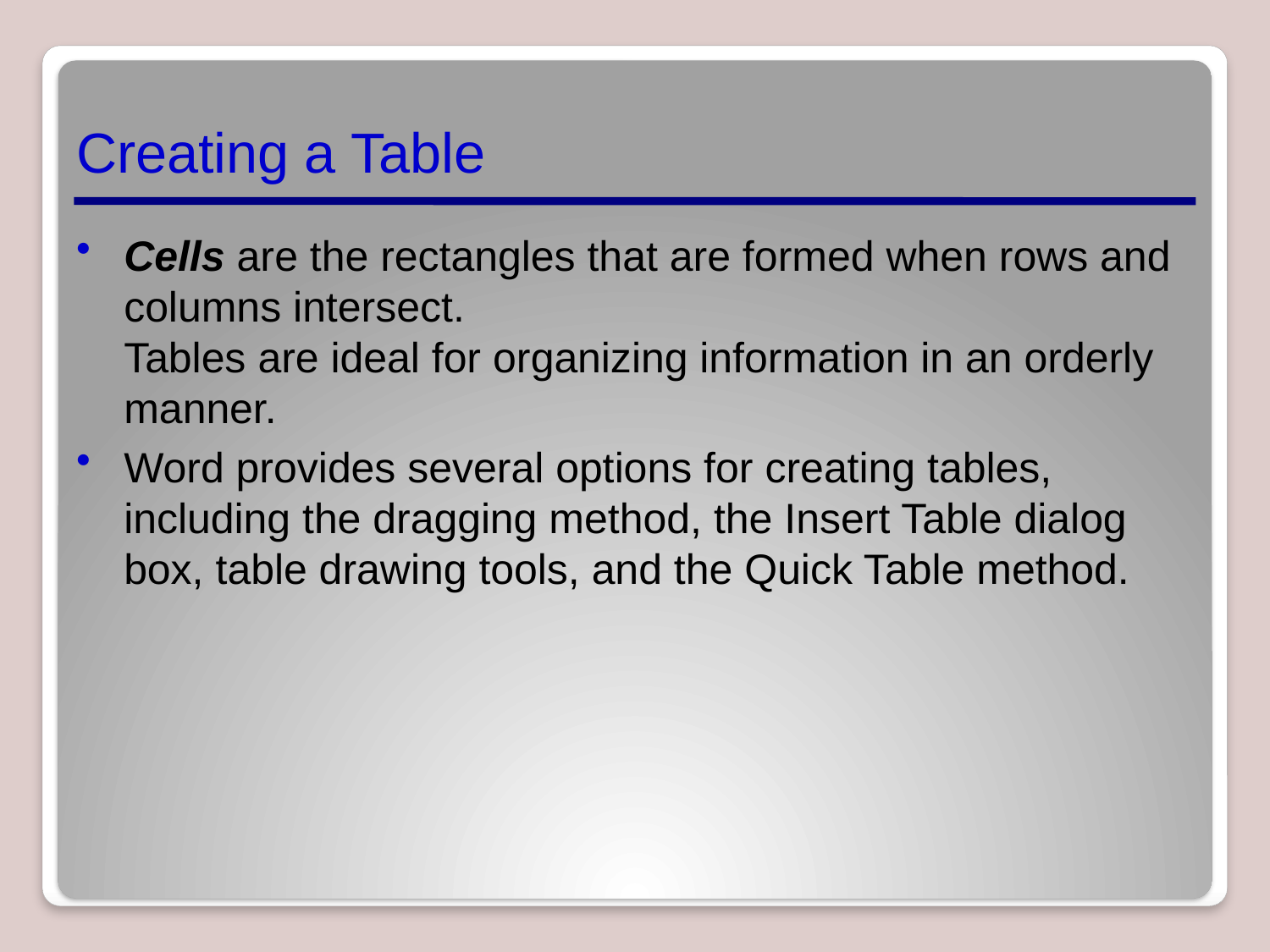

# Creating a Table
Cells are the rectangles that are formed when rows and columns intersect.
Tables are ideal for organizing information in an orderly manner.
Word provides several options for creating tables, including the dragging method, the Insert Table dialog box, table drawing tools, and the Quick Table method.